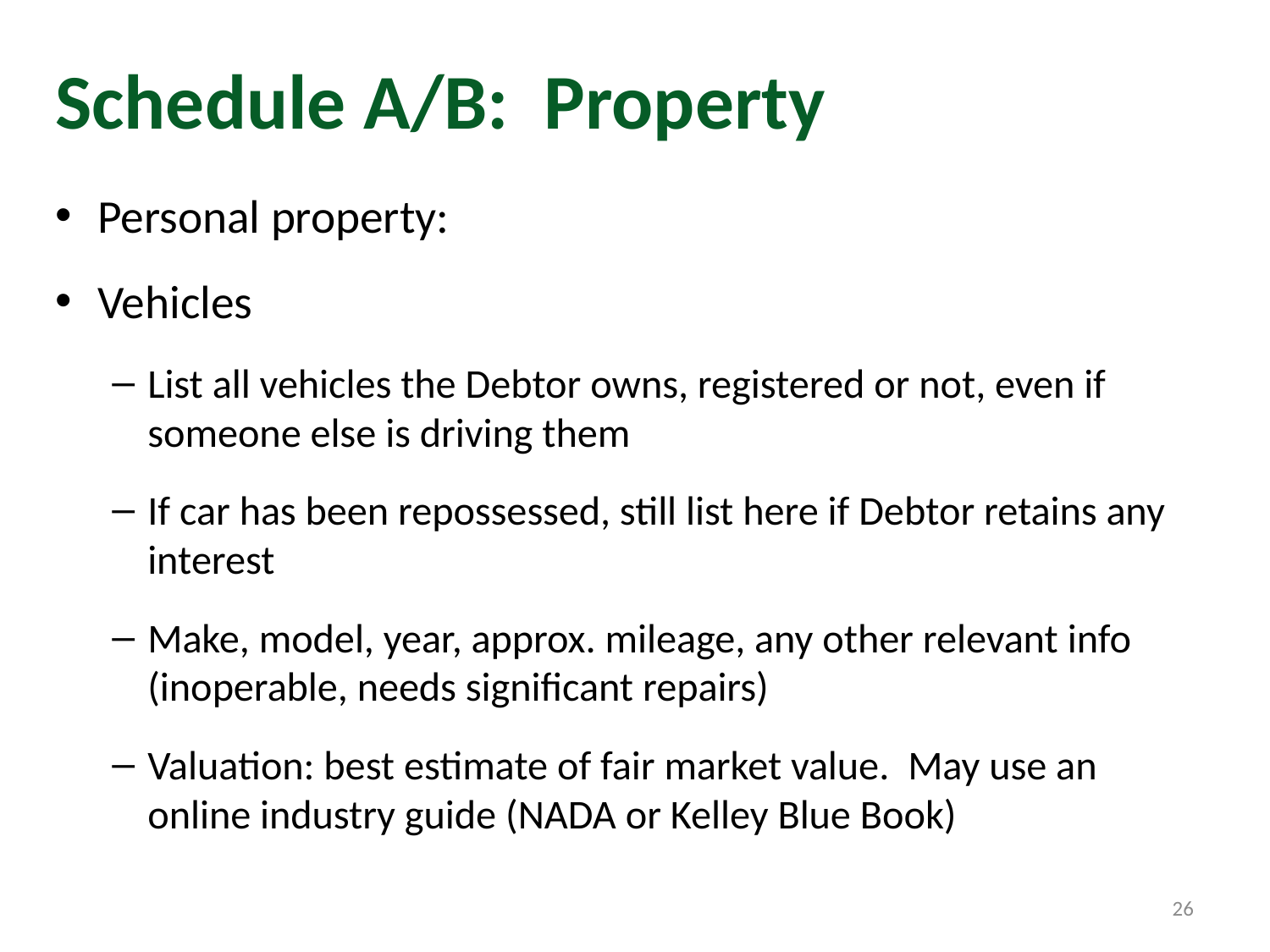

# Schedule A/B:  Property
Personal property:
Vehicles
List all vehicles the Debtor owns, registered or not, even if someone else is driving them
If car has been repossessed, still list here if Debtor retains any interest
Make, model, year, approx. mileage, any other relevant info (inoperable, needs significant repairs)
Valuation: best estimate of fair market value.  May use an online industry guide (NADA or Kelley Blue Book)

26